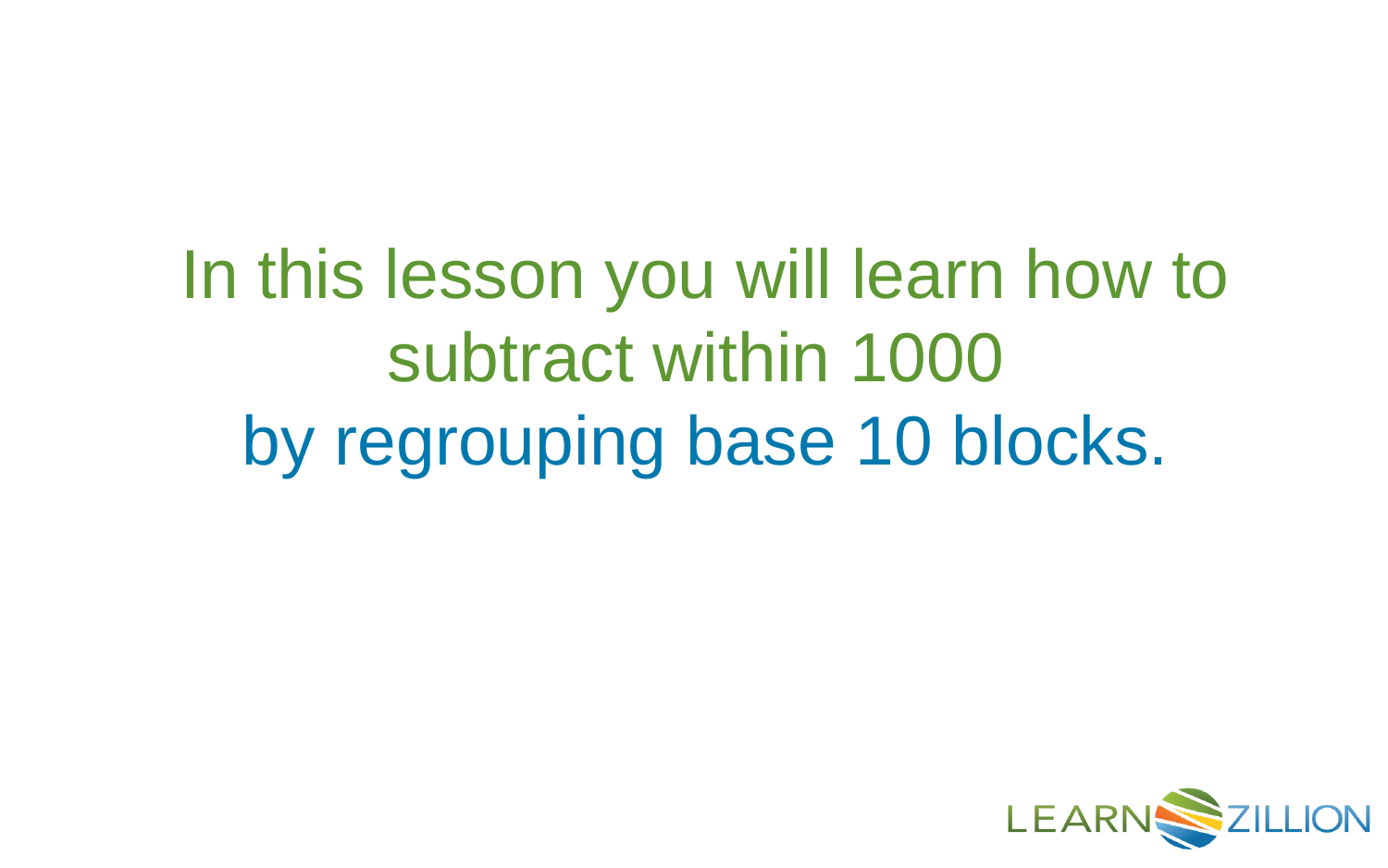

In this lesson you will learn how to subtract within 1000
by regrouping base 10 blocks.